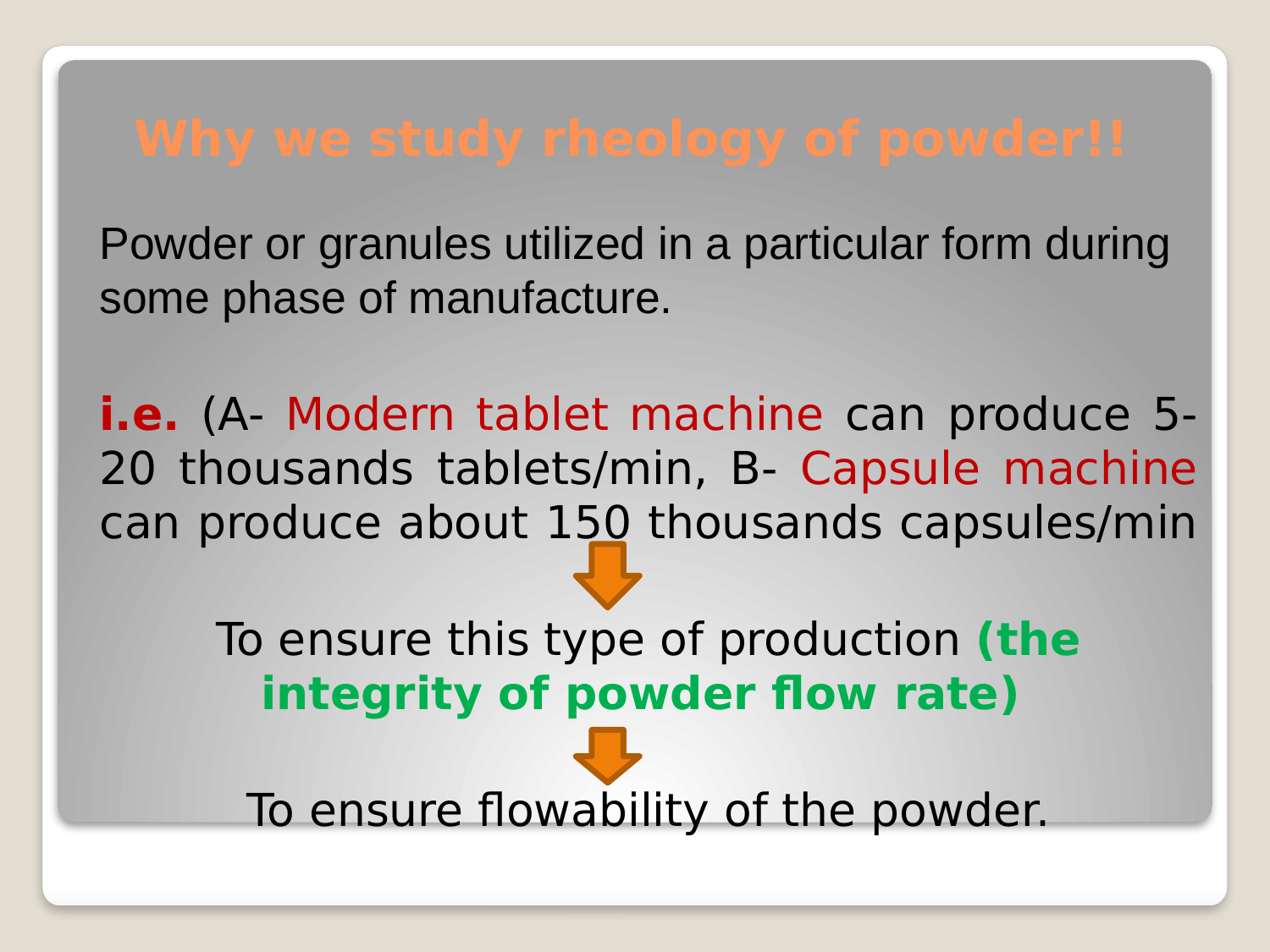

# Why we study rheology of powder!!
Powder or granules utilized in a particular form during some phase of manufacture.

i.e. (A- Modern tablet machine can produce 5-20 thousands tablets/min, B- Capsule machine can produce about 150 thousands capsules/min

To ensure this type of production (the integrity of powder flow rate)

To ensure flowability of the powder.